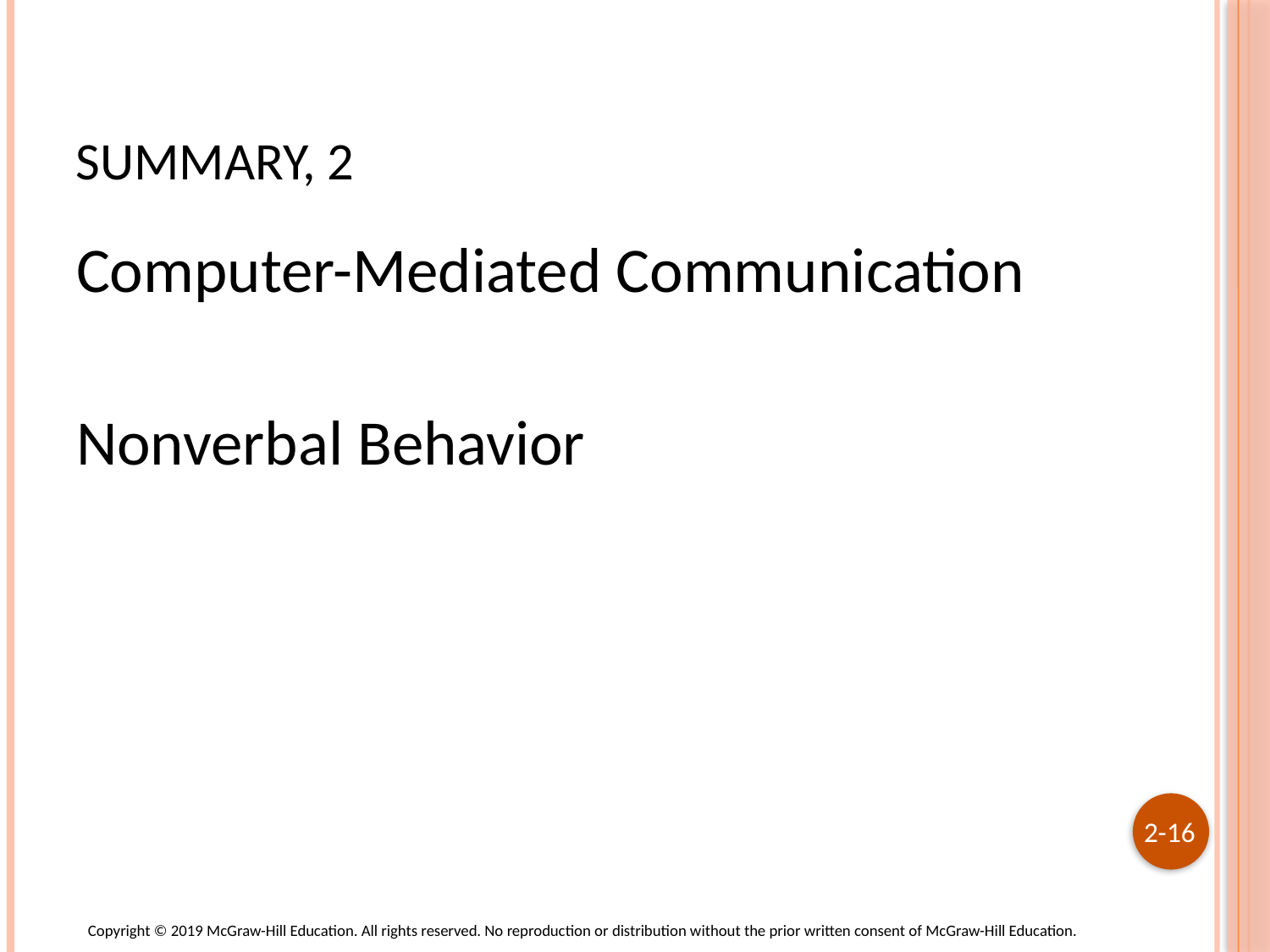

# Summary, 2
Computer-Mediated Communication

Nonverbal Behavior